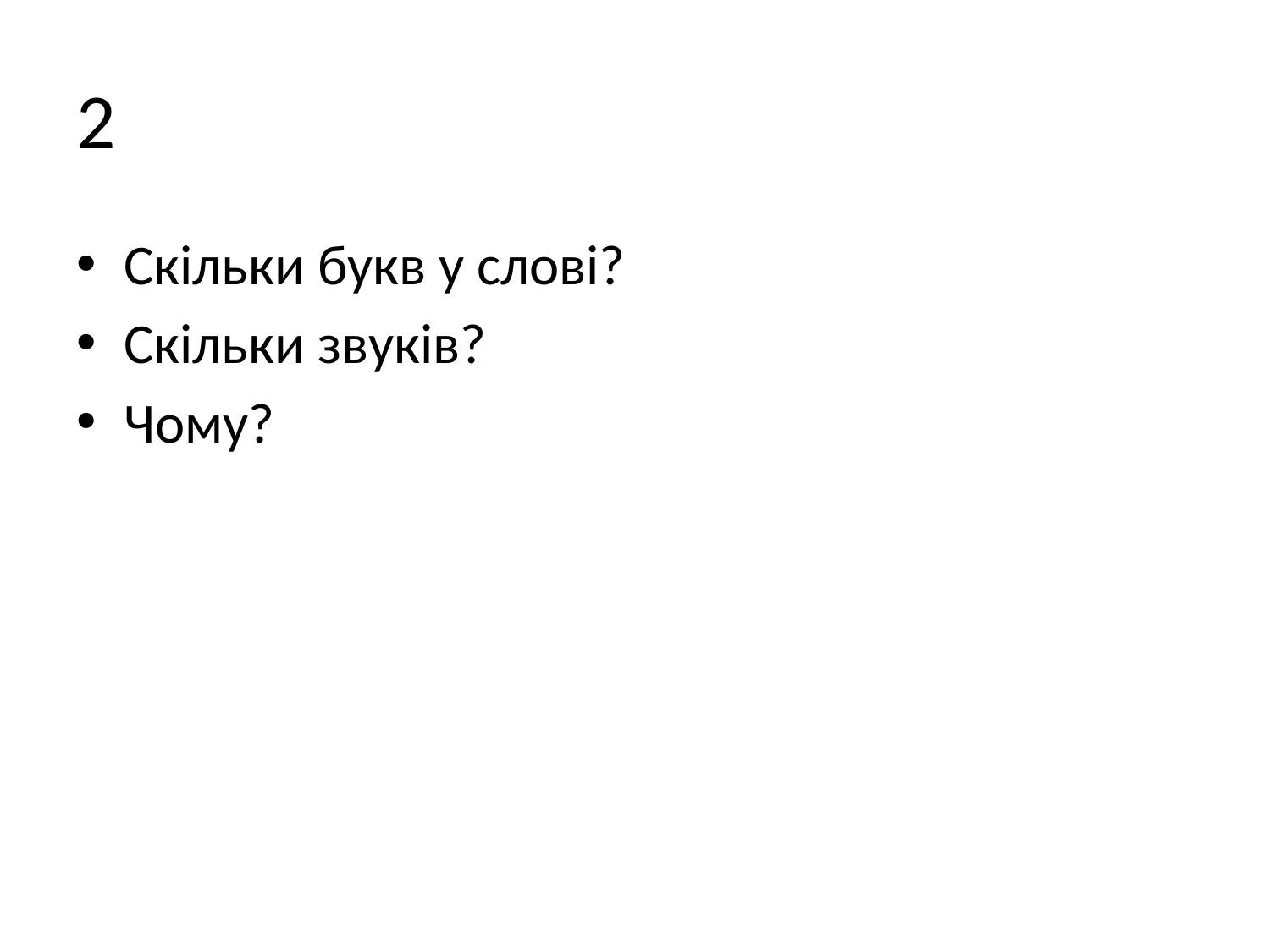

# 2
Скільки букв у слові?
Скільки звуків?
Чому?